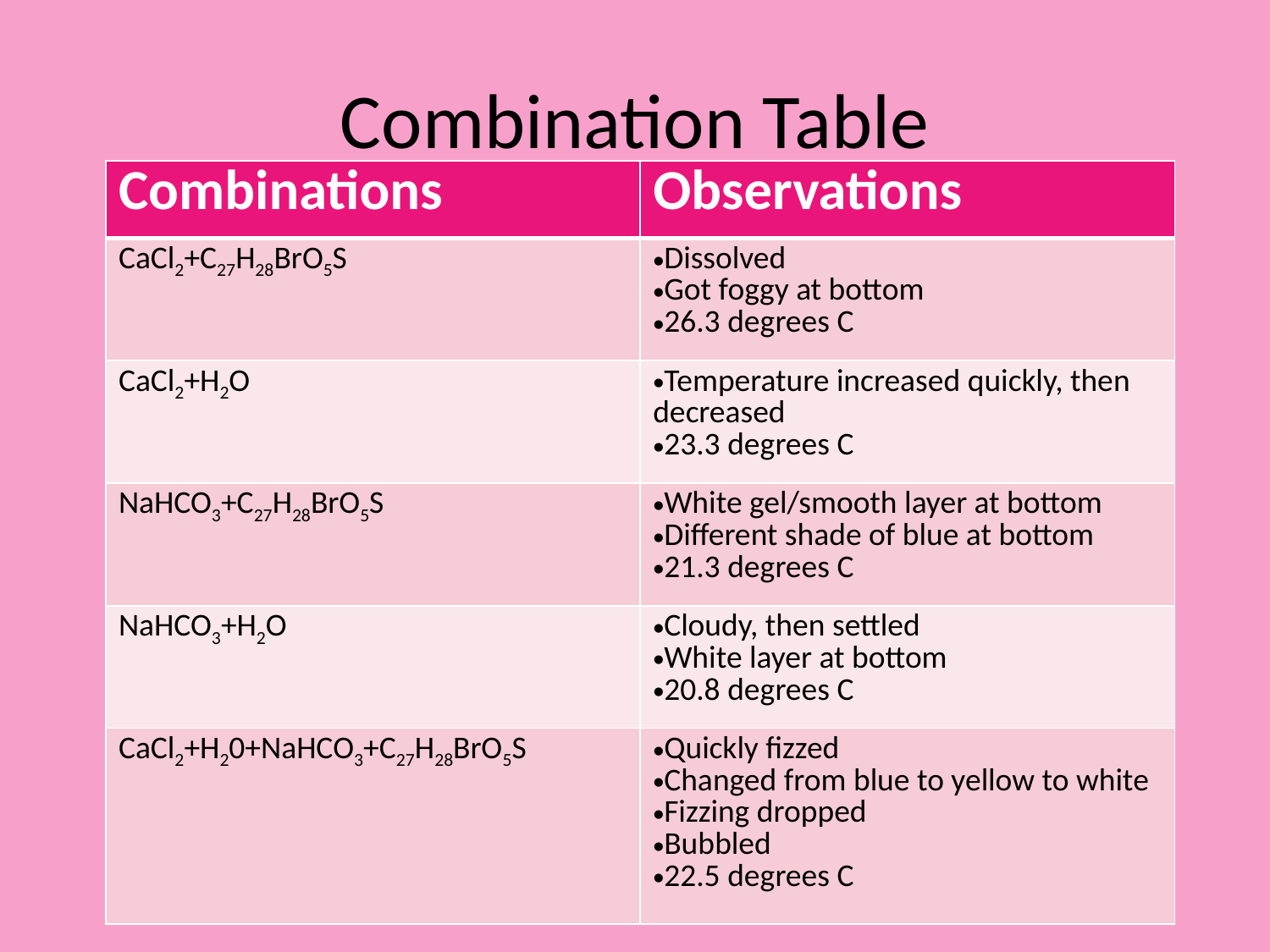

# Combination Table
| Combinations | Observations |
| --- | --- |
| CaCl2+C27H28BrO5S | Dissolved Got foggy at bottom 26.3 degrees C |
| CaCl2+H2O | Temperature increased quickly, then decreased 23.3 degrees C |
| NaHCO3+C27H28BrO5S | White gel/smooth layer at bottom Different shade of blue at bottom 21.3 degrees C |
| NaHCO3+H2O | Cloudy, then settled White layer at bottom 20.8 degrees C |
| CaCl2+H20+NaHCO3+C27H28BrO5S | Quickly fizzed Changed from blue to yellow to white Fizzing dropped Bubbled 22.5 degrees C |